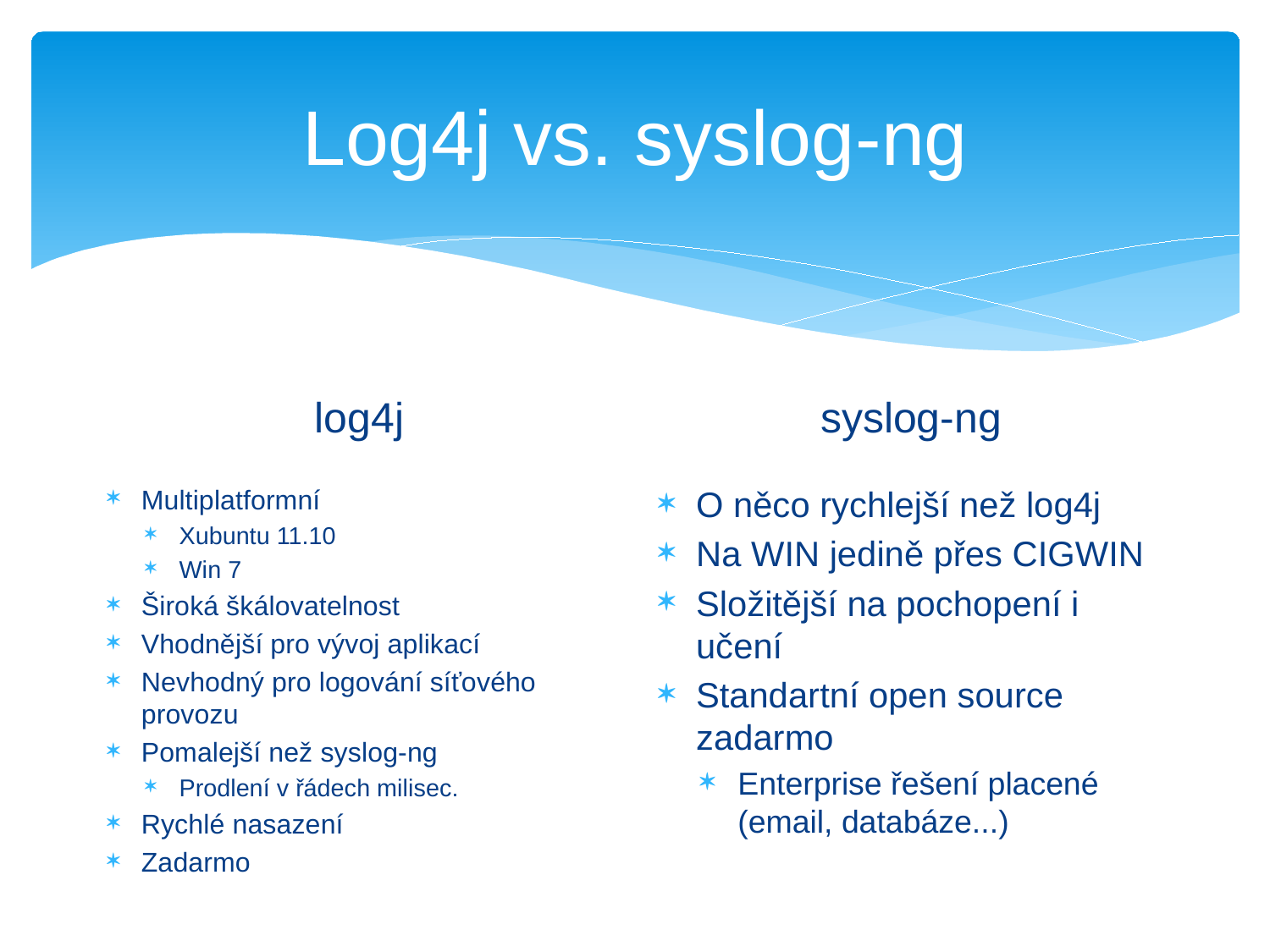

# Log4j vs. syslog-ng
syslog-ng
log4j
Multiplatformní
Xubuntu 11.10
Win 7
Široká škálovatelnost
Vhodnější pro vývoj aplikací
Nevhodný pro logování síťového provozu
Pomalejší než syslog-ng
Prodlení v řádech milisec.
Rychlé nasazení
Zadarmo
O něco rychlejší než log4j
Na WIN jedině přes CIGWIN
Složitější na pochopení i učení
Standartní open source zadarmo
Enterprise řešení placené (email, databáze...)